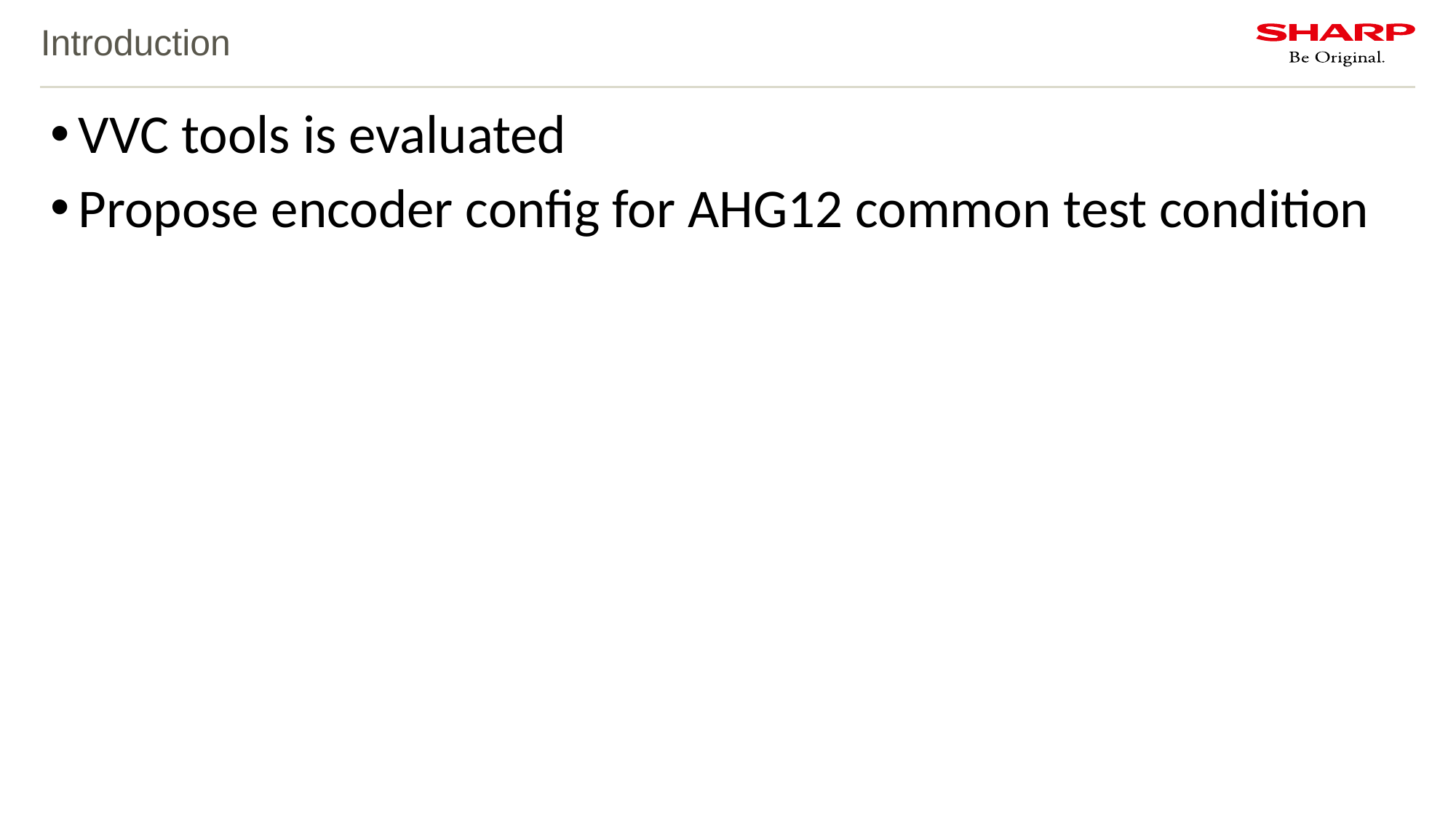

# Introduction
VVC tools is evaluated
Propose encoder config for AHG12 common test condition